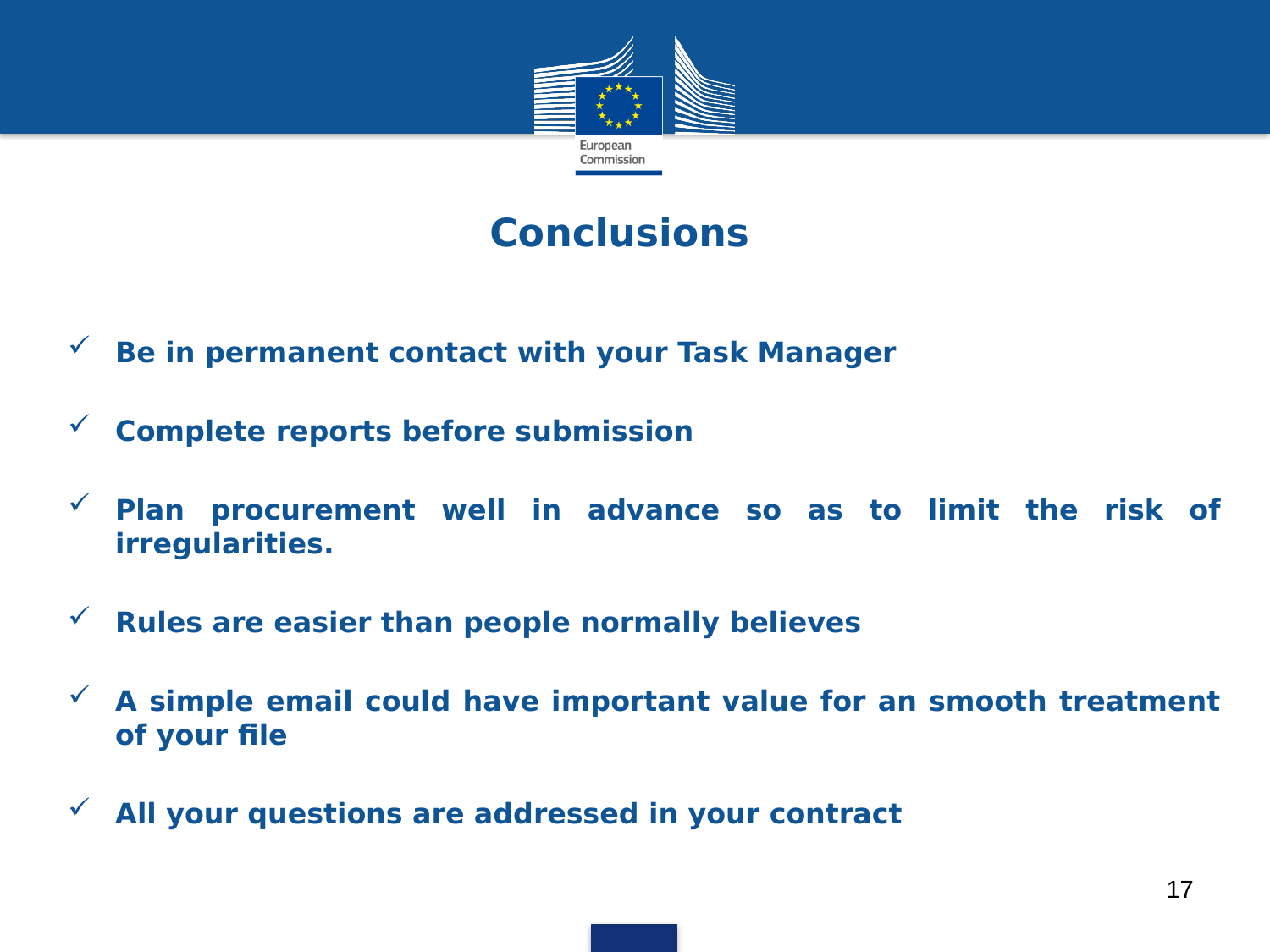

# Conclusions

Be in permanent contact with your Task Manager

Complete reports before submission

Plan procurement well in advance so as to limit the risk of irregularities.

Rules are easier than people normally believes

A simple email could have important value for an smooth treatment of your file

All your questions are addressed in your contract

17